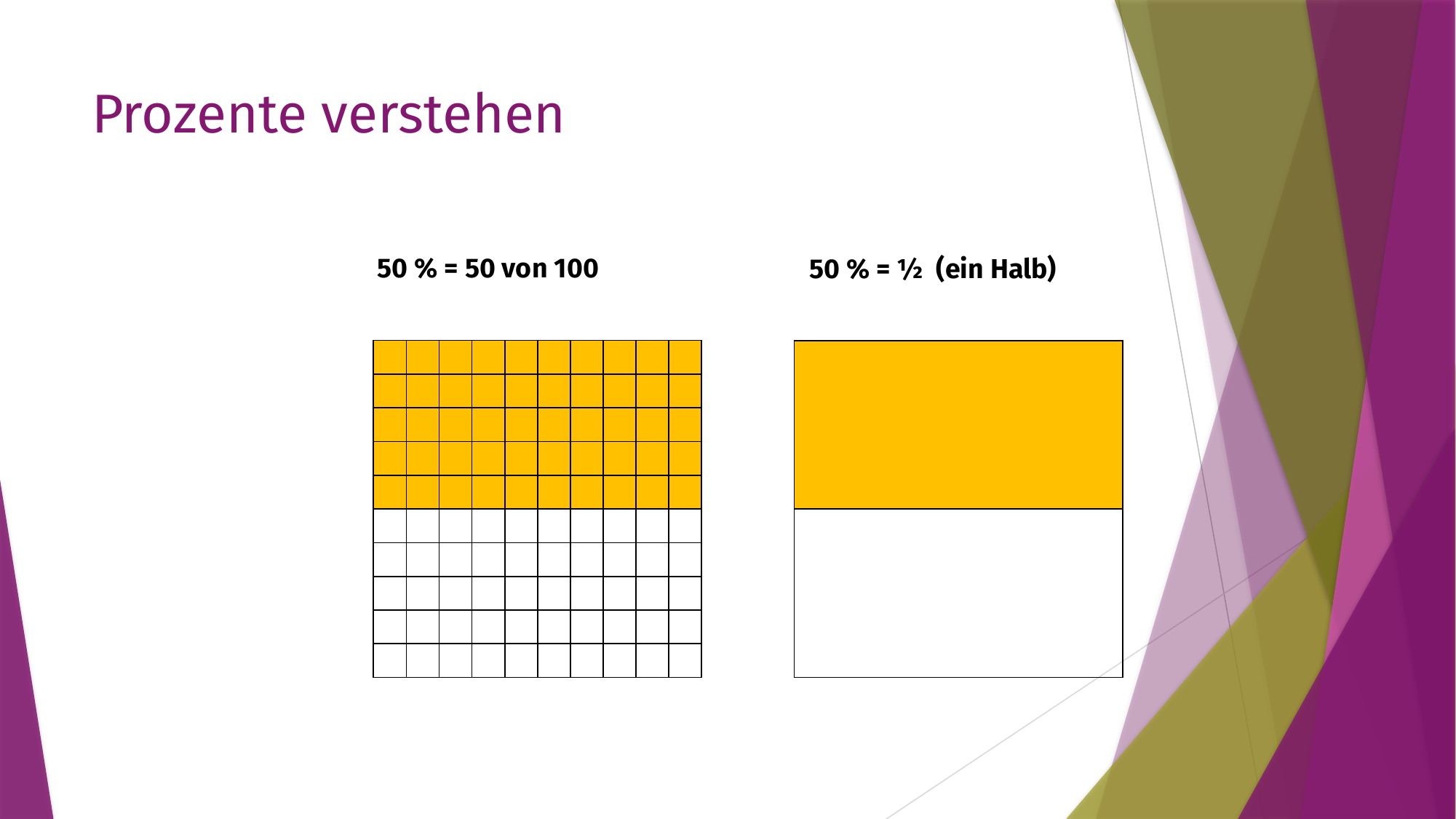

# Prozente verstehen
50 % = 50 von 100
50 % = ½  (ein Halb)
|  |  |  |  |  |  |  |  |  |  |
| --- | --- | --- | --- | --- | --- | --- | --- | --- | --- |
|  |  |  |  |  |  |  |  |  |  |
|  |  |  |  |  |  |  |  |  |  |
|  |  |  |  |  |  |  |  |  |  |
|  |  |  |  |  |  |  |  |  |  |
|  |  |  |  |  |  |  |  |  |  |
|  |  |  |  |  |  |  |  |  |  |
|  |  |  |  |  |  |  |  |  |  |
|  |  |  |  |  |  |  |  |  |  |
|  |  |  |  |  |  |  |  |  |  |
|  |  |  |  |  |  |  |  |  |  |
| --- | --- | --- | --- | --- | --- | --- | --- | --- | --- |
|  |  |  |  |  |  |  |  |  |  |
|  |  |  |  |  |  |  |  |  |  |
|  |  |  |  |  |  |  |  |  |  |
|  |  |  |  |  |  |  |  |  |  |
|  |  |  |  |  |  |  |  |  |  |
|  |  |  |  |  |  |  |  |  |  |
|  |  |  |  |  |  |  |  |  |  |
|  |  |  |  |  |  |  |  |  |  |
|  |  |  |  |  |  |  |  |  |  |